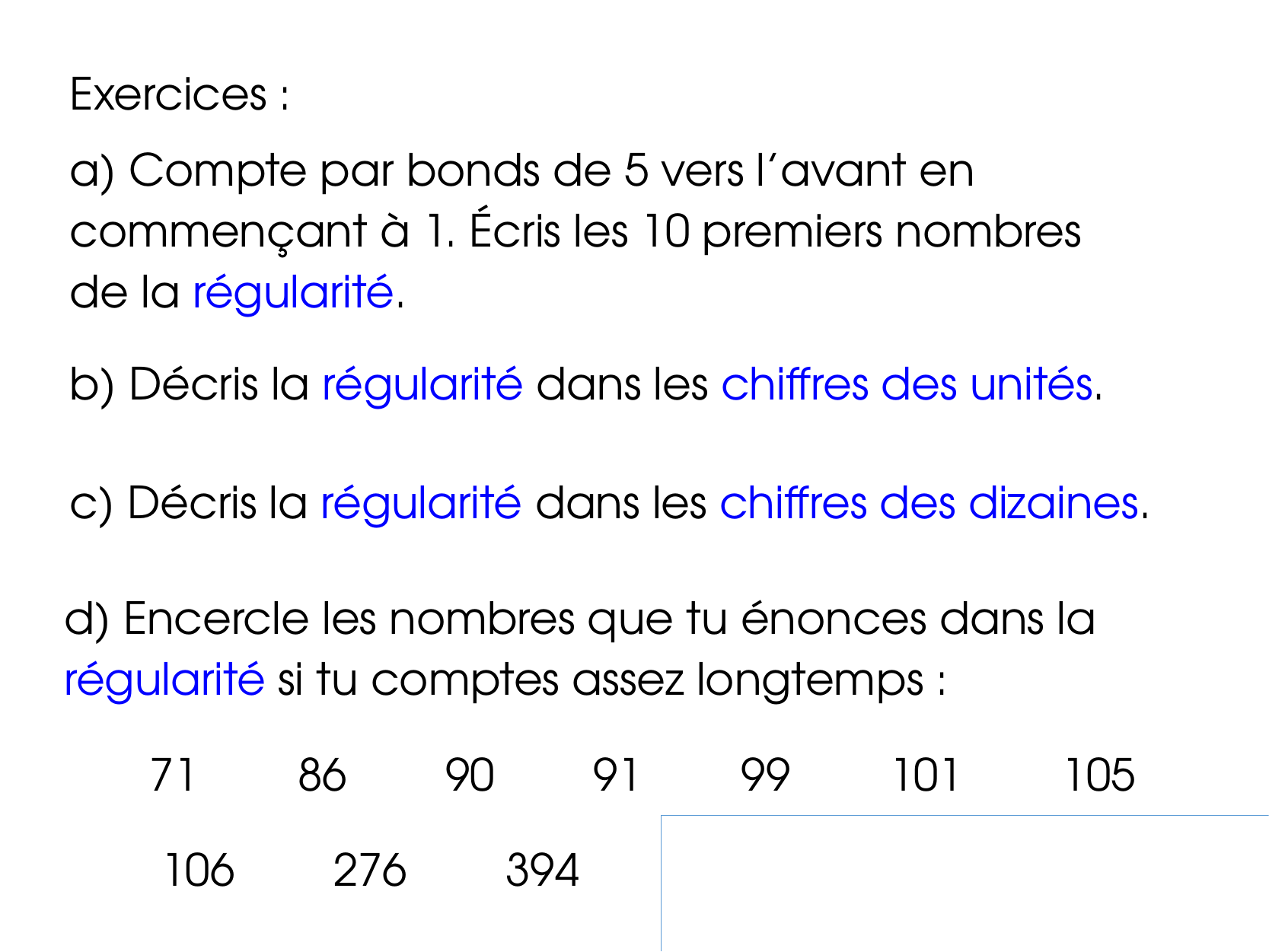

Exercices :
a) Compte par bonds de 5 vers l’avant en commençant à 1. Écris les 10 premiers nombres de la régularité.
b) Décris la régularité dans les chiffres des unités.
c) Décris la régularité dans les chiffres des dizaines.
d) Encercle les nombres que tu énonces dans la régularité si tu comptes assez longtemps :
71        86        90        91        99        101        105
106        276        394        Bonus :  996        1000